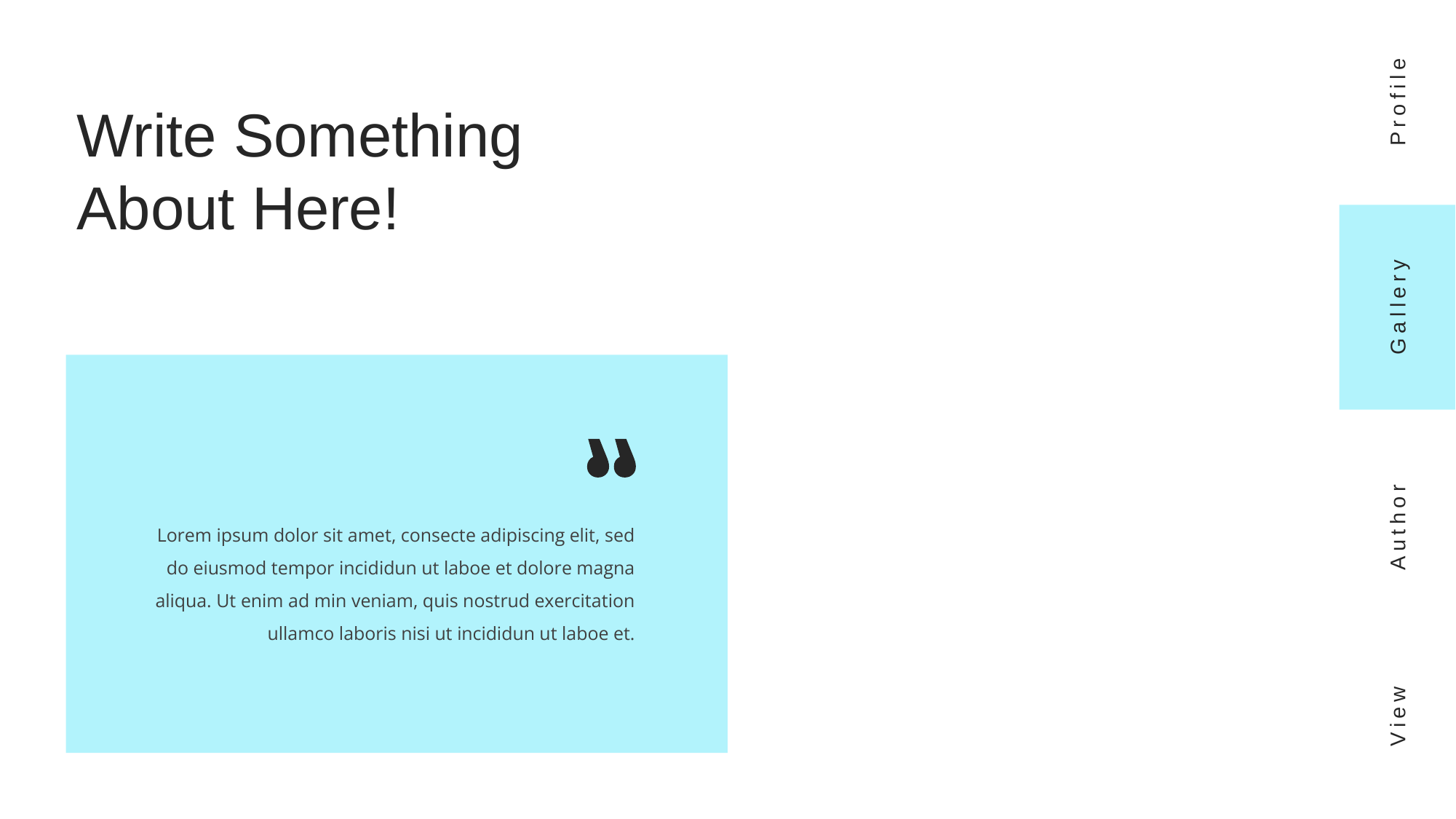

Profile
Write Something About Here!

Gallery

Lorem ipsum dolor sit amet, consecte adipiscing elit, sed do eiusmod tempor incididun ut laboe et dolore magna aliqua. Ut enim ad min veniam, quis nostrud exercitation ullamco laboris nisi ut incididun ut laboe et.
Author
View